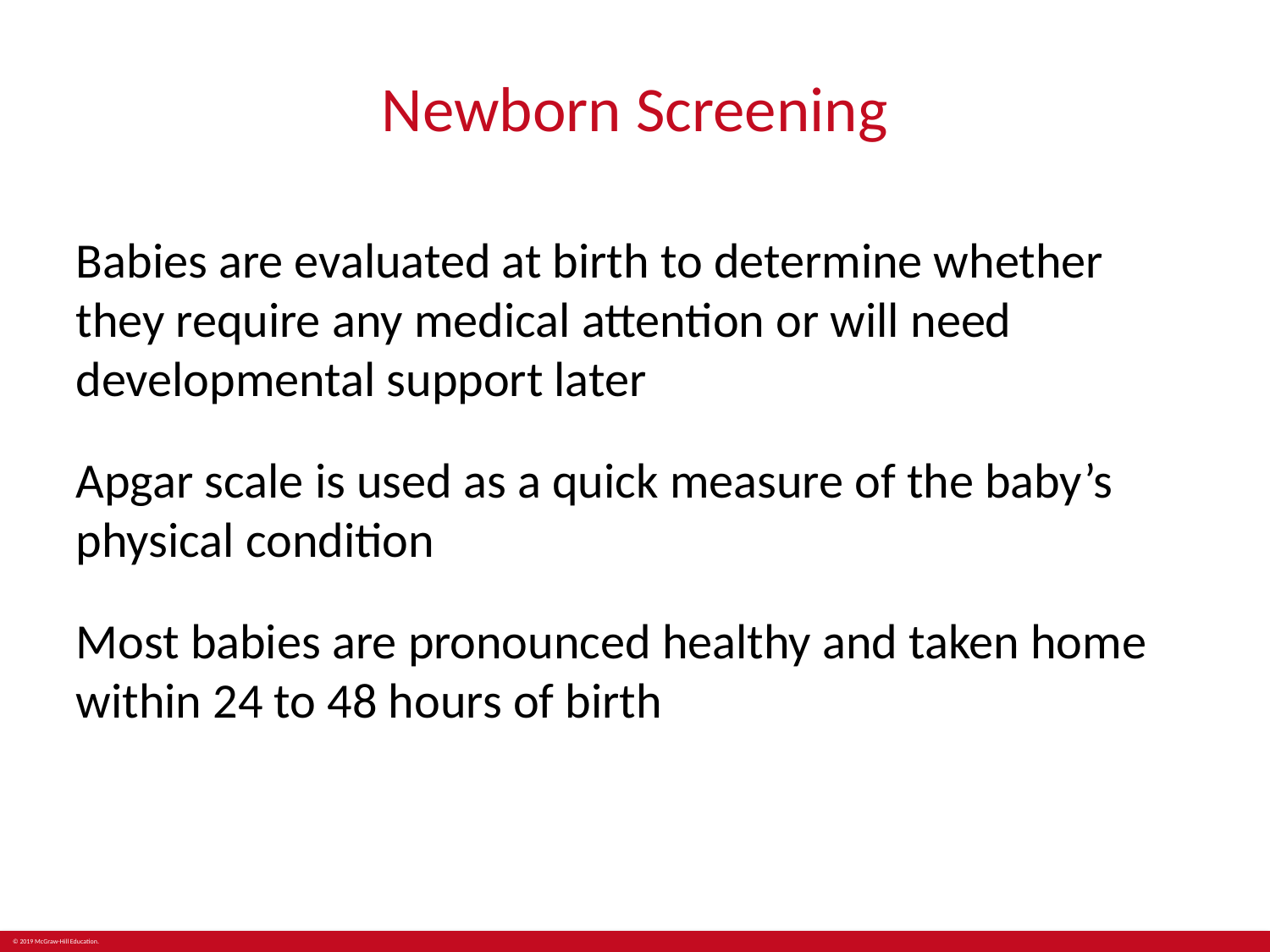

# Newborn Screening
Babies are evaluated at birth to determine whether they require any medical attention or will need developmental support later
Apgar scale is used as a quick measure of the baby’s physical condition
Most babies are pronounced healthy and taken home within 24 to 48 hours of birth